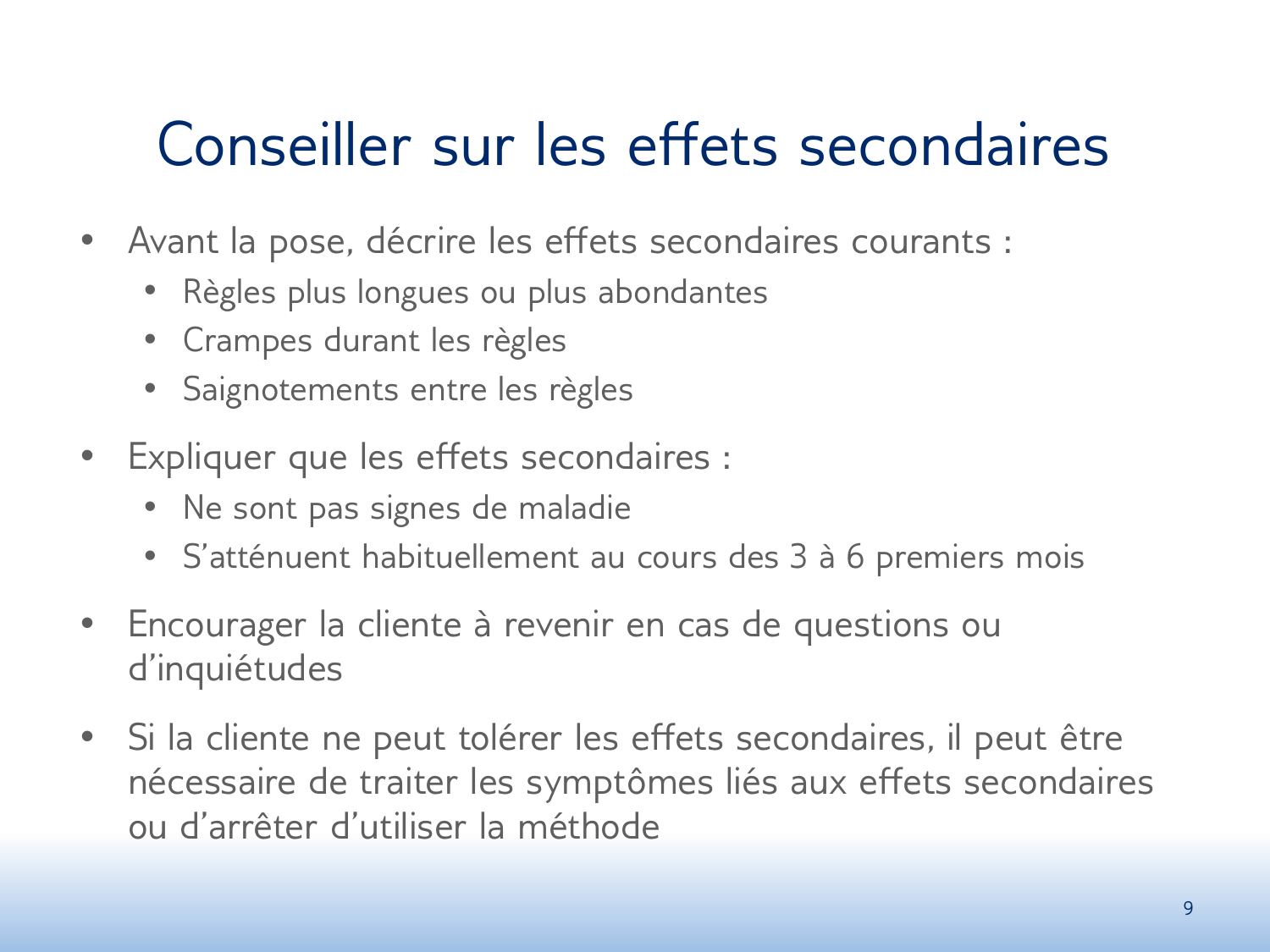

Conseiller sur les effets secondaires
Avant la pose, décrire les effets secondaires courants :
Règles plus longues ou plus abondantes
Crampes durant les règles
Saignotements entre les règles
Expliquer que les effets secondaires :
Ne sont pas signes de maladie
S’atténuent habituellement au cours des 3 à 6 premiers mois
Encourager la cliente à revenir en cas de questions ou d’inquiétudes
Si la cliente ne peut tolérer les effets secondaires, il peut être nécessaire de traiter les symptômes liés aux effets secondaires ou d’arrêter d’utiliser la méthode
9